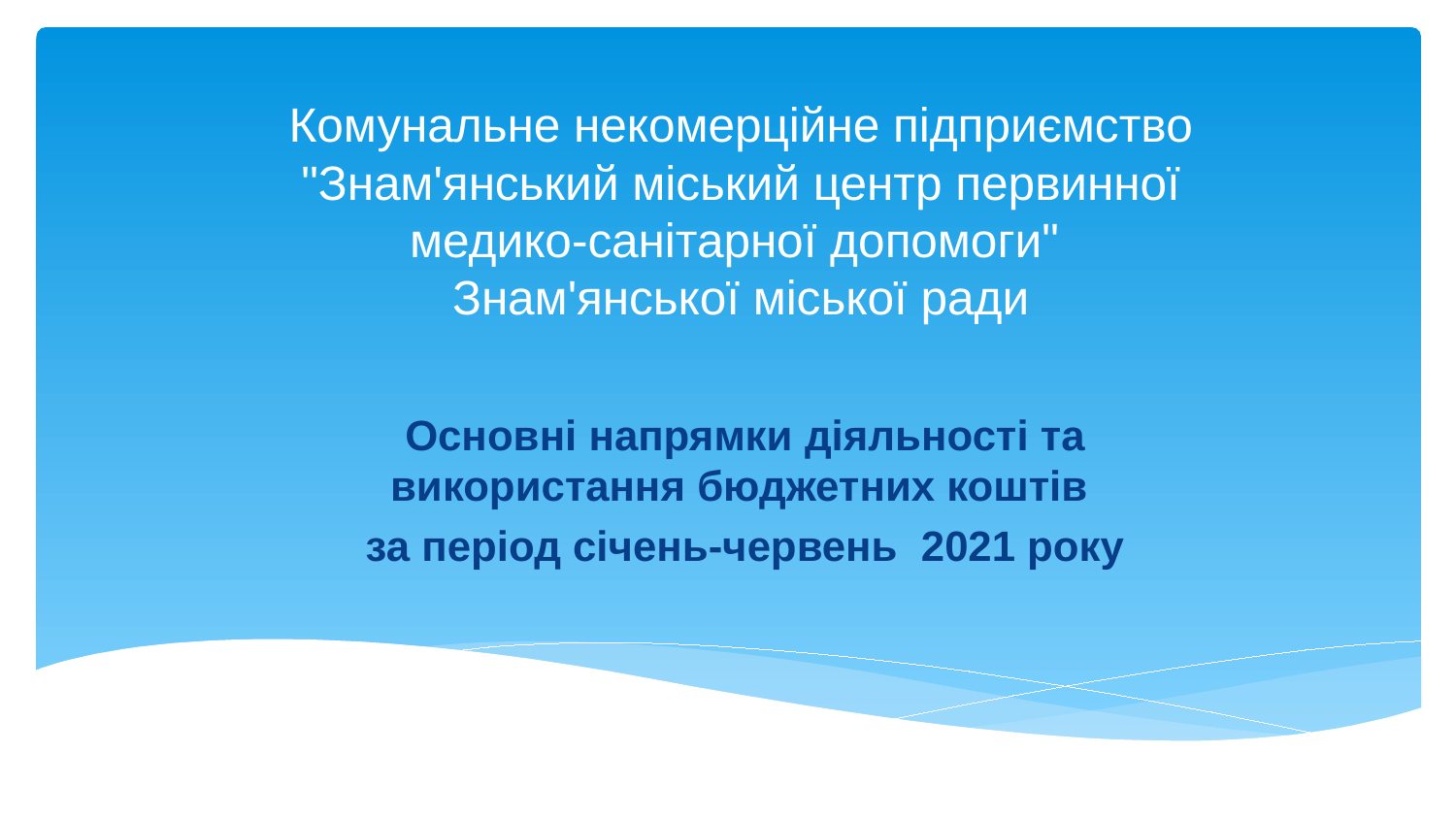

# Комунальне некомерційне підприємство "Знам'янський міський центр первинної медико-санітарної допомоги" Знам'янської міської ради
Основні напрямки діяльності та використання бюджетних коштів
за період січень-червень  2021 року